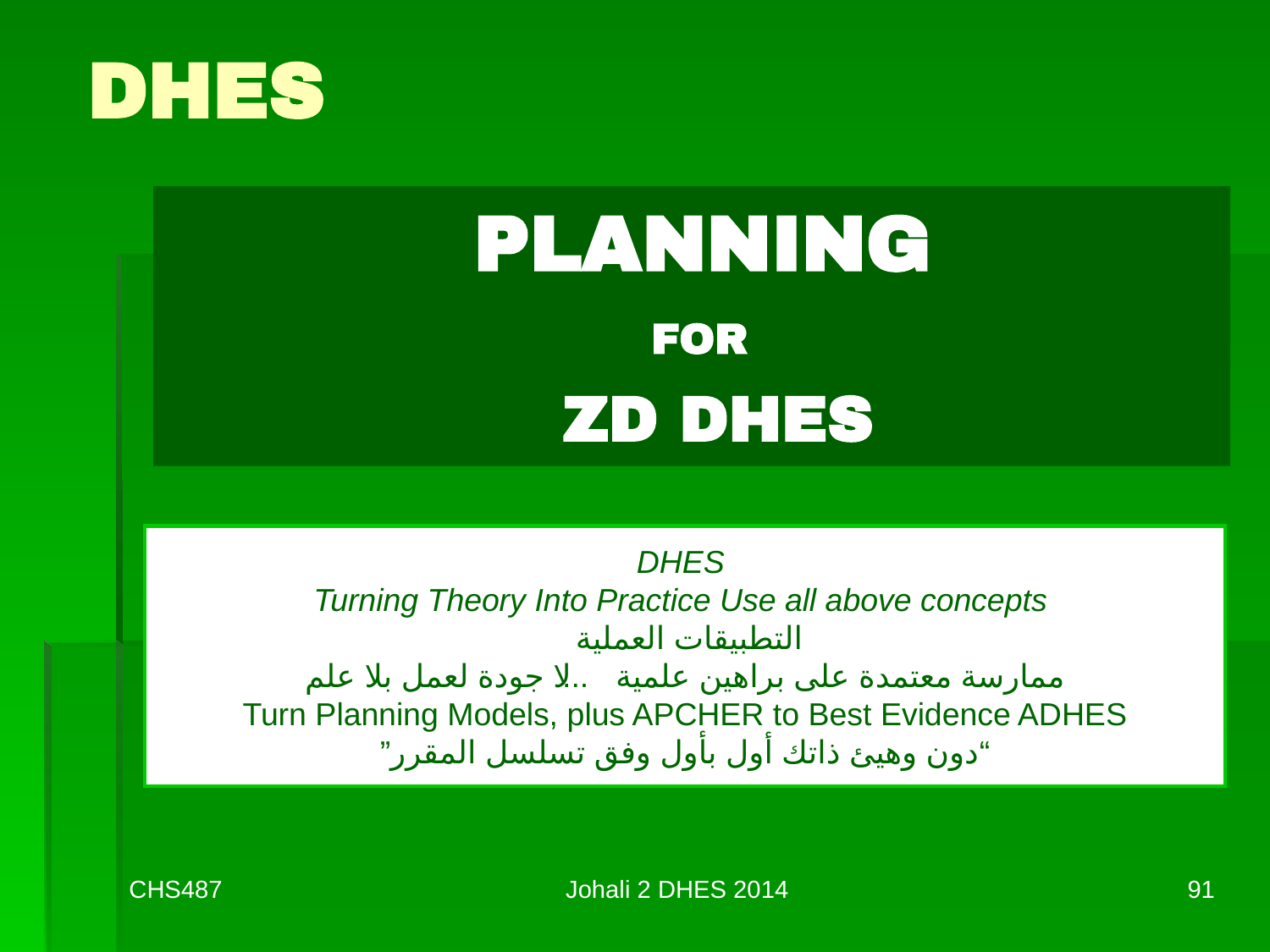

# DHES
PLANNING
FOR
ZD DHES

DHES
Turning Theory Into Practice Use all above concepts
التطبيقات العملية
ممارسة معتمدة على براهين علمية ... لا جودة لعمل بلا علم
Turn Planning Models, plus APCHER to Best Evidence ADHES
”دون وهيئ ذاتك أول بأول وفق تسلسل المقرر“
CHS487
Johali 2 DHES 2014
91